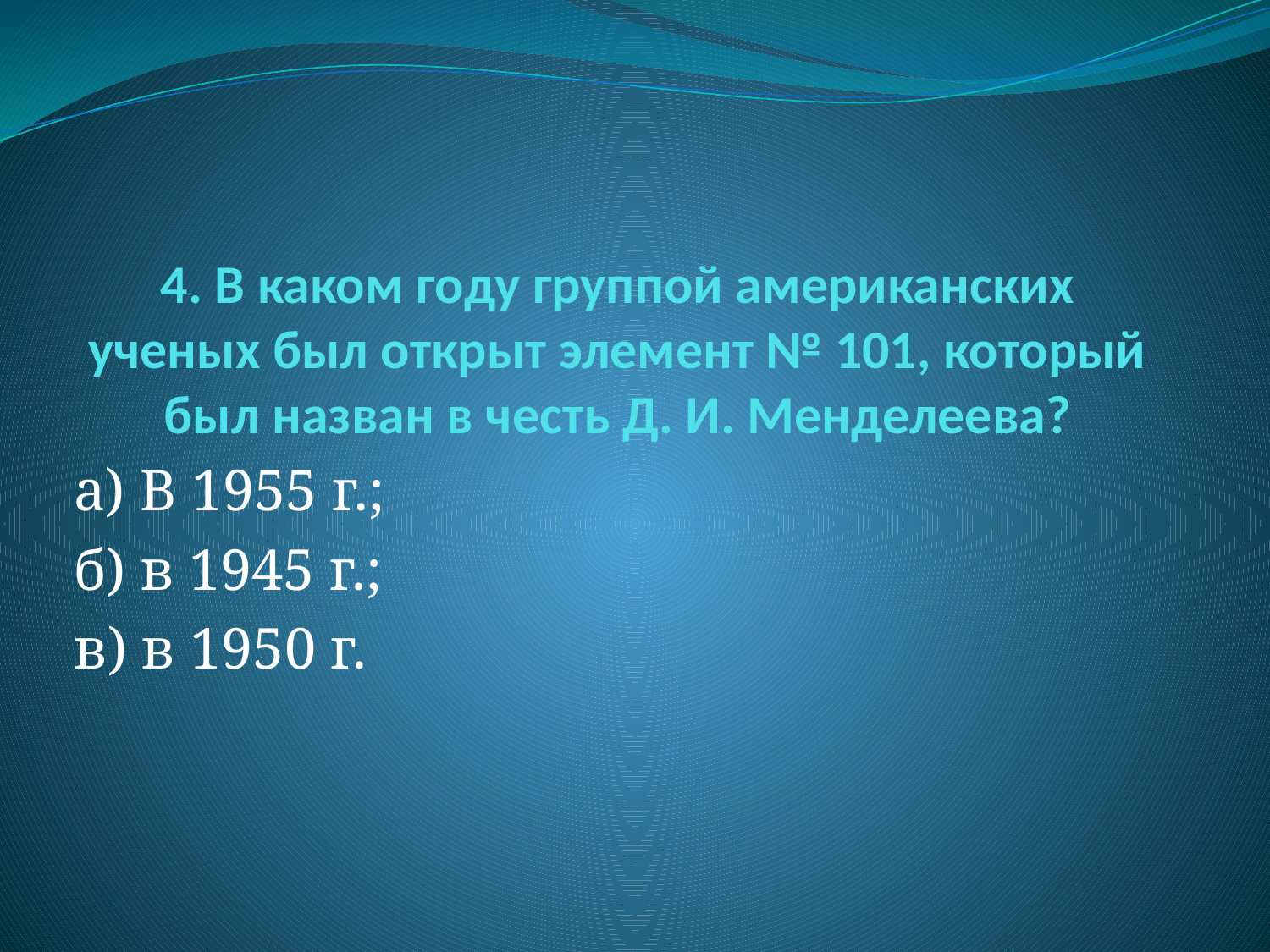

# 4. В каком году группой американских ученых был открыт элемент № 101, который был назван в честь Д. И. Менделеева?
а) В 1955 г.;
б) в 1945 г.;
в) в 1950 г.